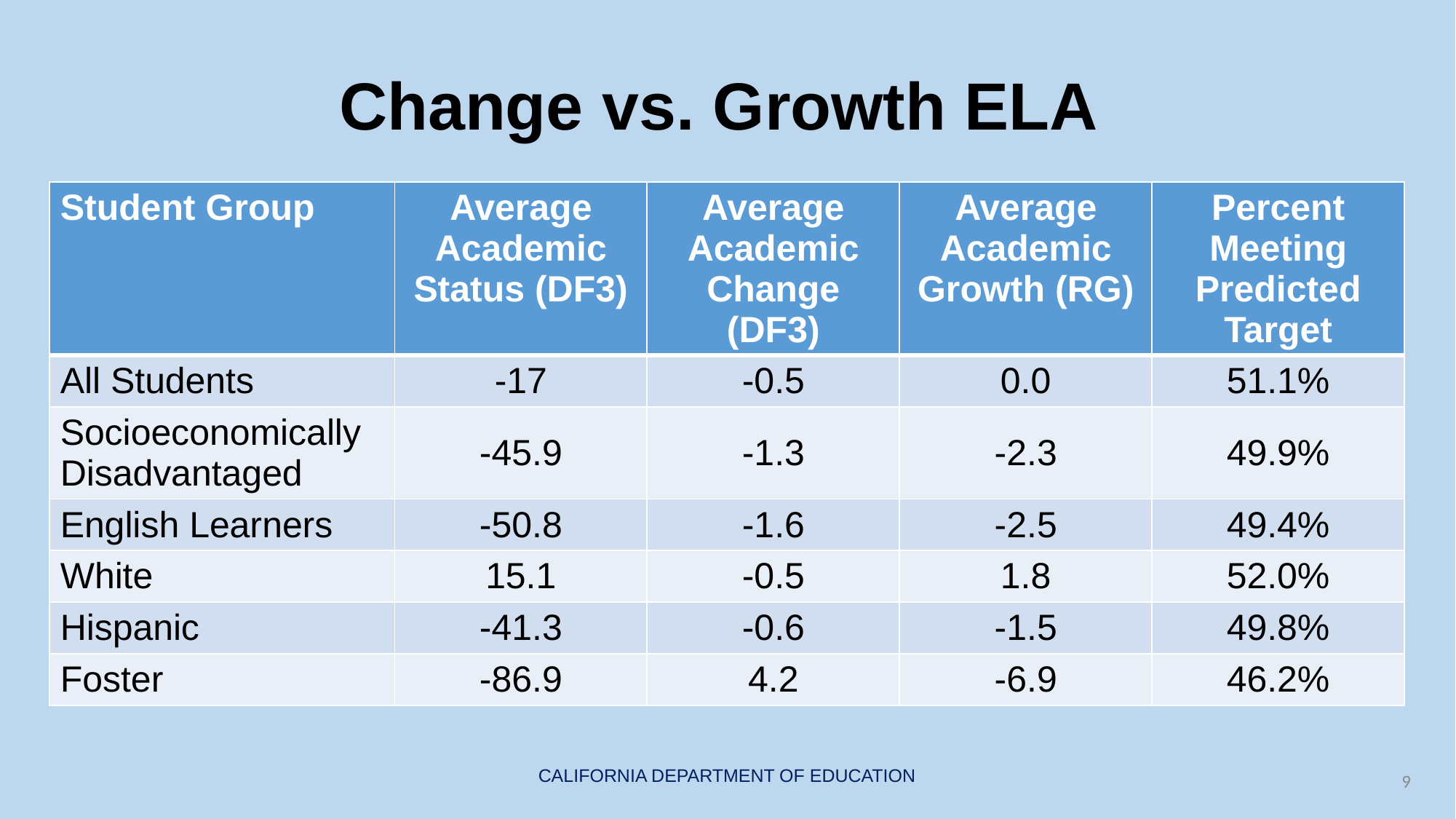

# Change vs. Growth ELA
| Student Group | Average Academic Status (DF3) | Average Academic Change (DF3) | Average Academic Growth (RG) | Percent Meeting Predicted Target |
| --- | --- | --- | --- | --- |
| All Students | -17 | -0.5 | 0.0 | 51.1% |
| Socioeconomically Disadvantaged | -45.9 | -1.3 | -2.3 | 49.9% |
| English Learners | -50.8 | -1.6 | -2.5 | 49.4% |
| White | 15.1 | -0.5 | 1.8 | 52.0% |
| Hispanic | -41.3 | -0.6 | -1.5 | 49.8% |
| Foster | -86.9 | 4.2 | -6.9 | 46.2% |
9